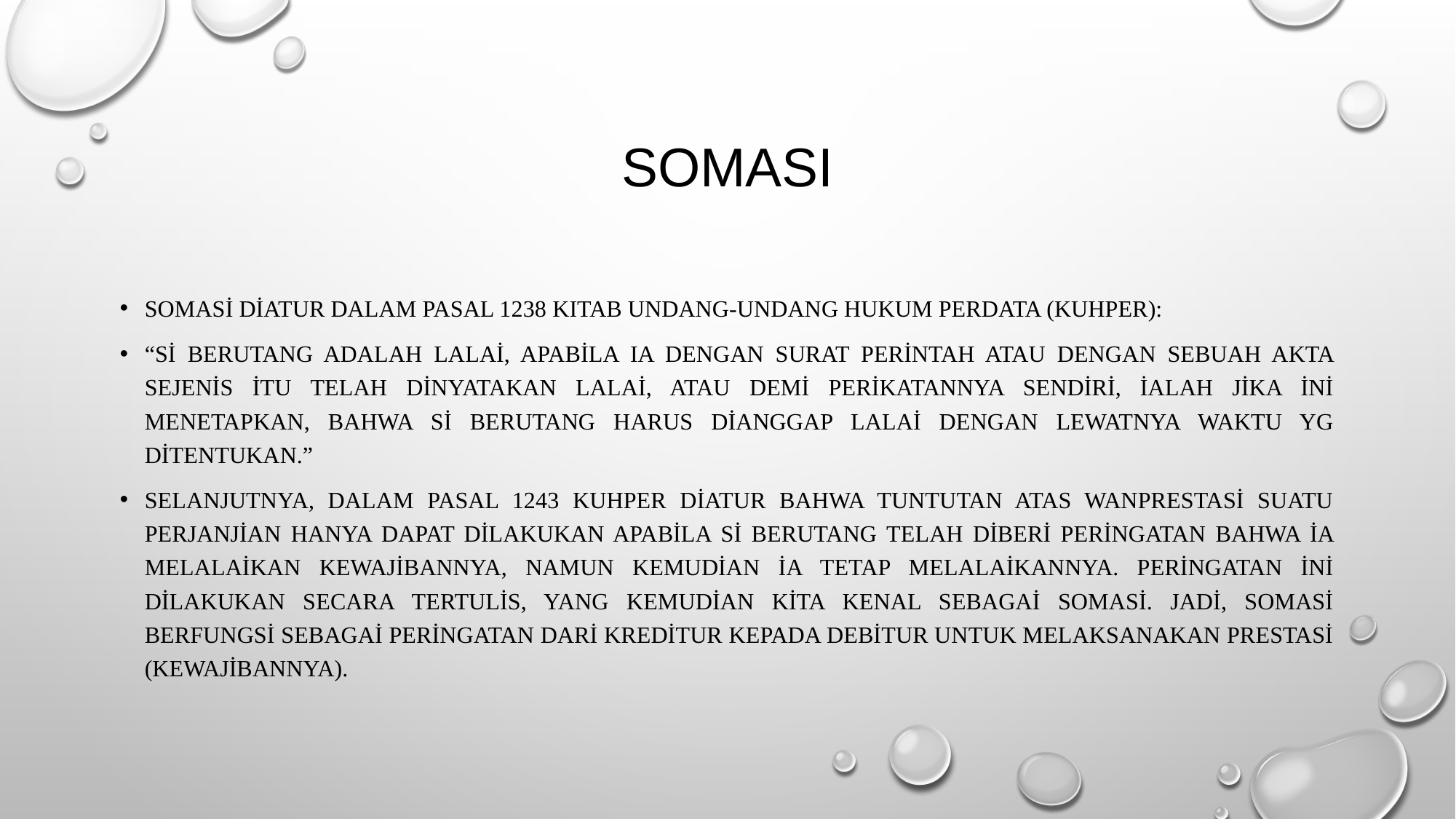

# somasi
Somasi diatur dalam pasal 1238 KItab Undang-Undang Hukum Perdata (KUHPer):
“Si berutang adalah lalai, apabila Ia dengan surat perintah atau dengan sebuah akta sejenis itu telah dinyatakan lalai, atau demi perikatannya sendiri, ialah jika ini menetapkan, bahwa si berutang harus dianggap lalai dengan lewatnya waktu yg ditentukan.”
Selanjutnya, dalam pasal 1243 KUHPer diatur bahwa tuntutan atas wanprestasi suatu perjanjian hanya dapat dilakukan apabila si berutang telah diberi peringatan bahwa ia melalaikan kewajibannya, namun kemudian ia tetap melalaikannya. Peringatan ini dilakukan secara tertulis, yang kemudian kita kenal sebagai somasi. Jadi, somasi berfungsi sebagai peringatan dari kreditur kepada debitur untuk melaksanakan prestasi (kewajibannya).